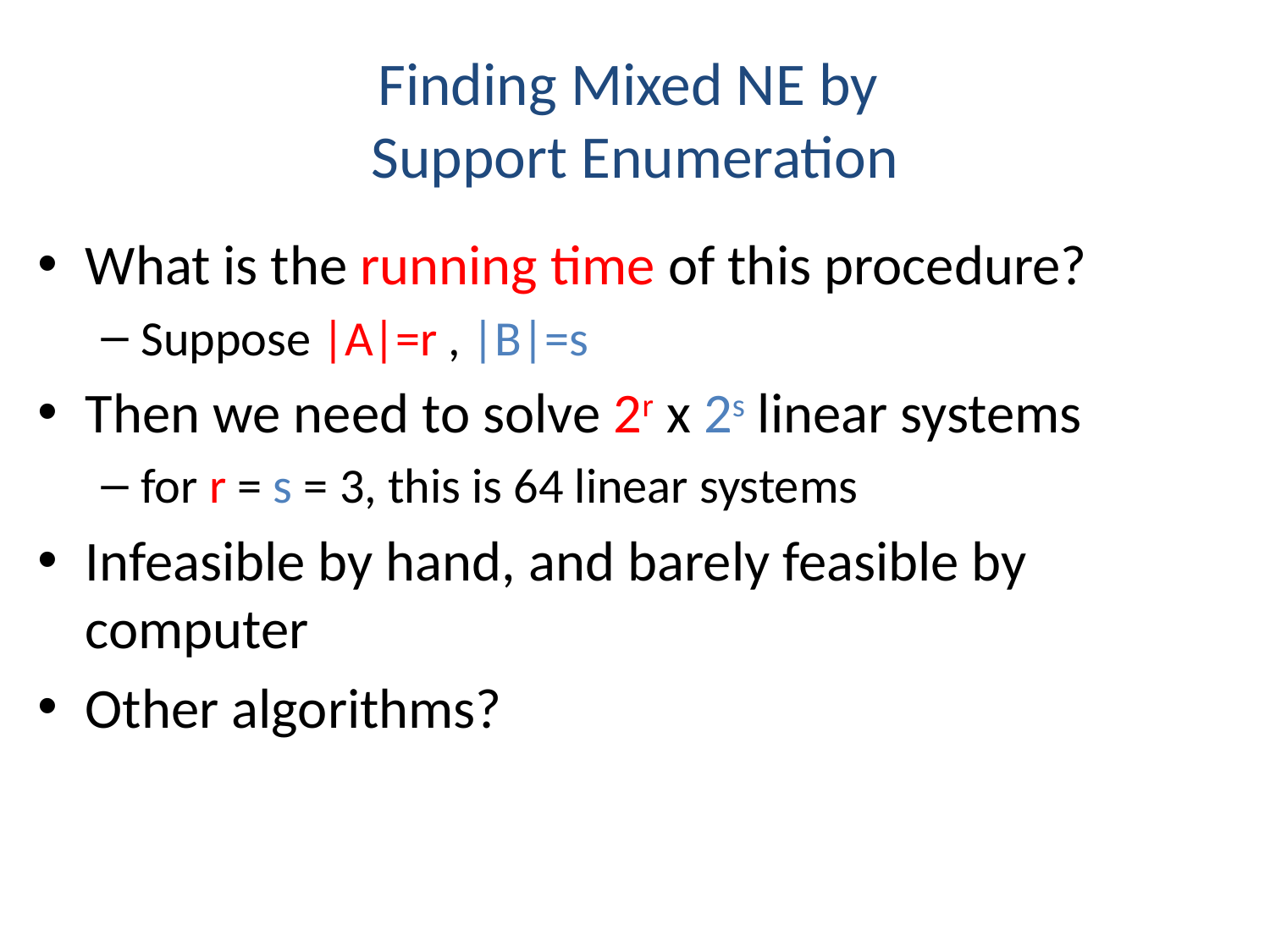

# Finding Mixed NE by Support Enumeration
What is the running time of this procedure?
Suppose |A|=r , |B|=s
Then we need to solve 2r x 2s linear systems
for r = s = 3, this is 64 linear systems
Infeasible by hand, and barely feasible by computer
Other algorithms?